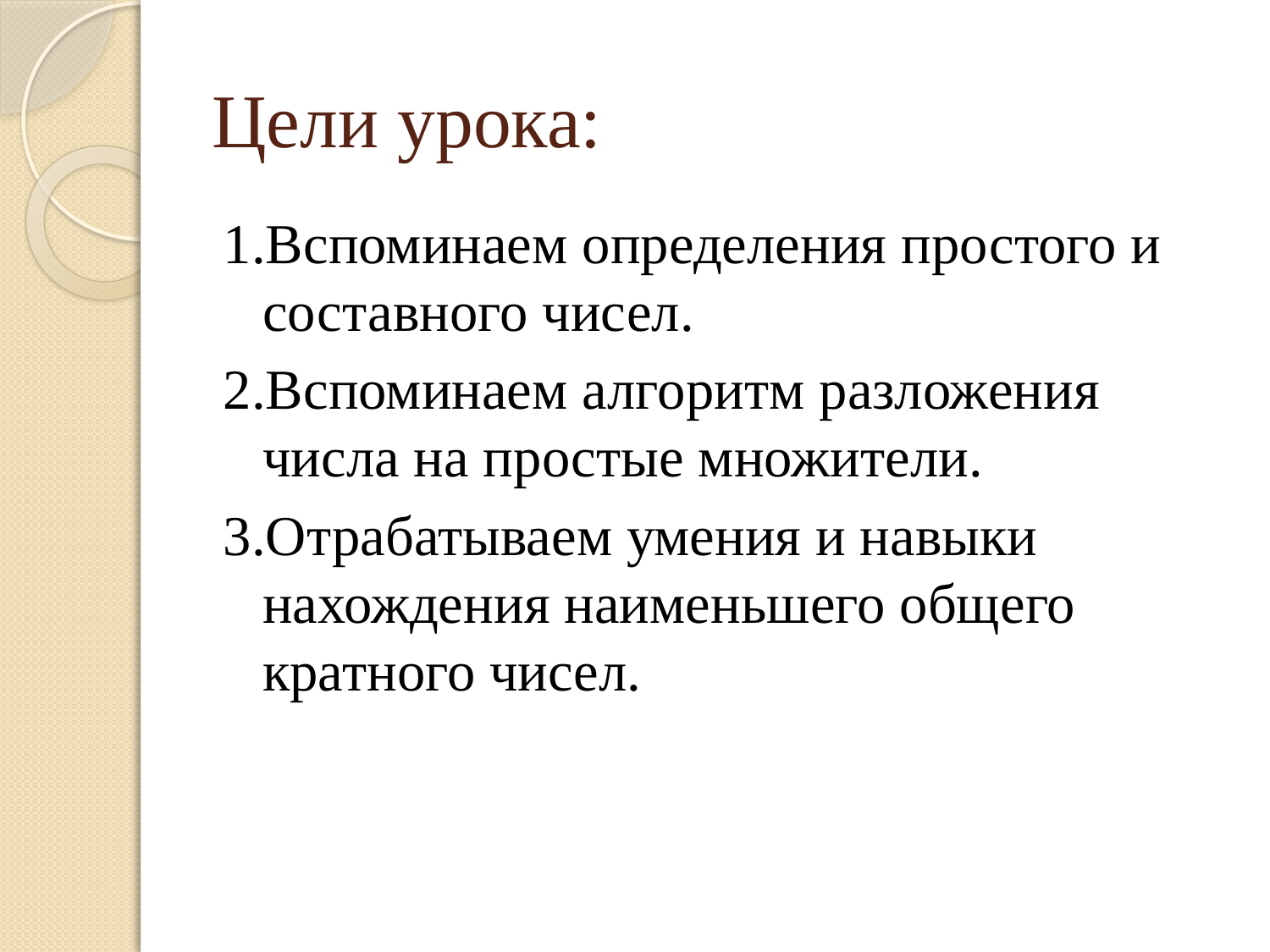

# Цели урока:
1.Вспоминаем определения простого и составного чисел.
2.Вспоминаем алгоритм разложения числа на простые множители.
3.Отрабатываем умения и навыки нахождения наименьшего общего кратного чисел.